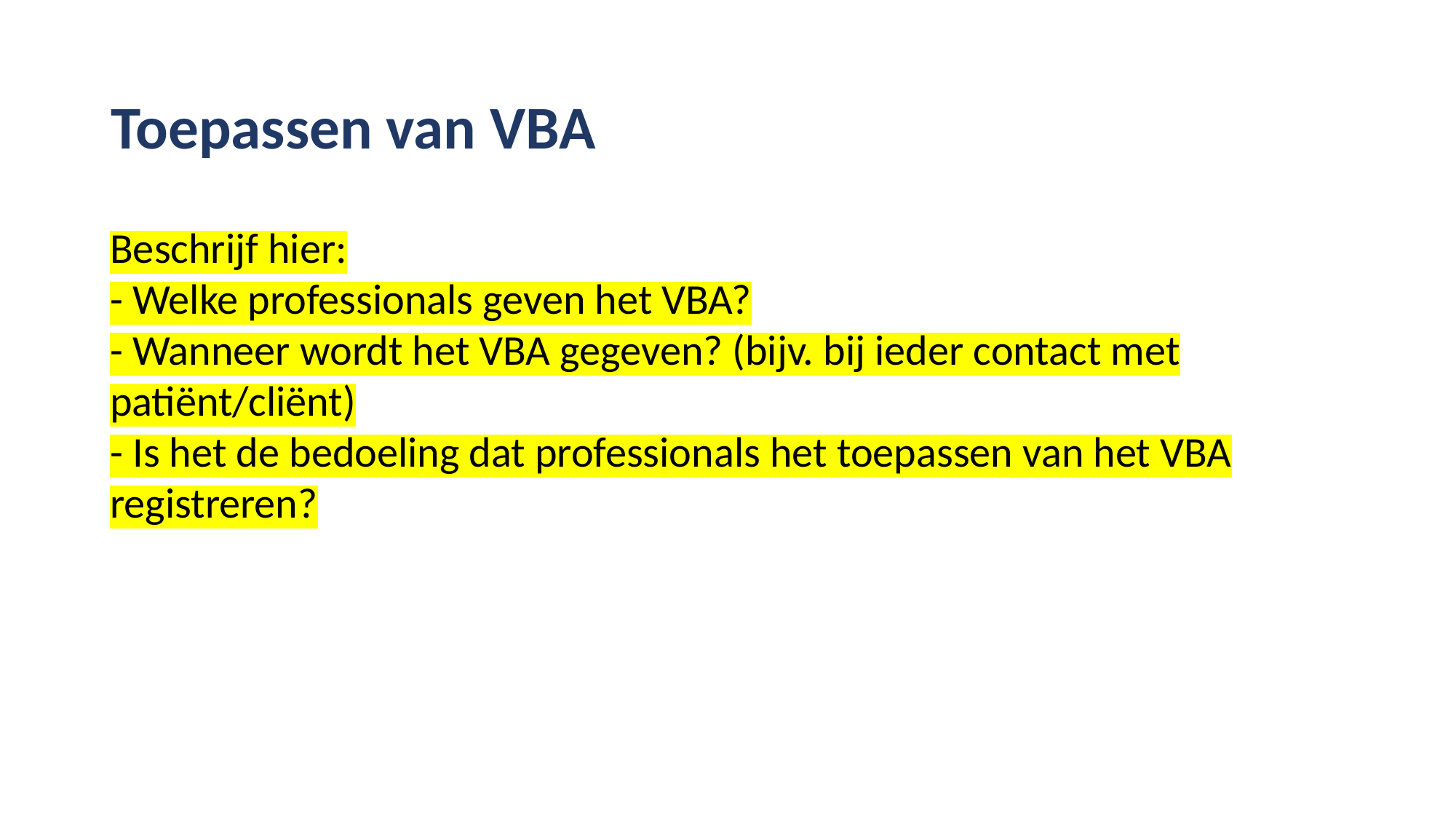

Toepassen van VBA
Beschrijf hier:
- Welke professionals geven het VBA?
- Wanneer wordt het VBA gegeven? (bijv. bij ieder contact met patiënt/cliënt)
- Is het de bedoeling dat professionals het toepassen van het VBA registreren?